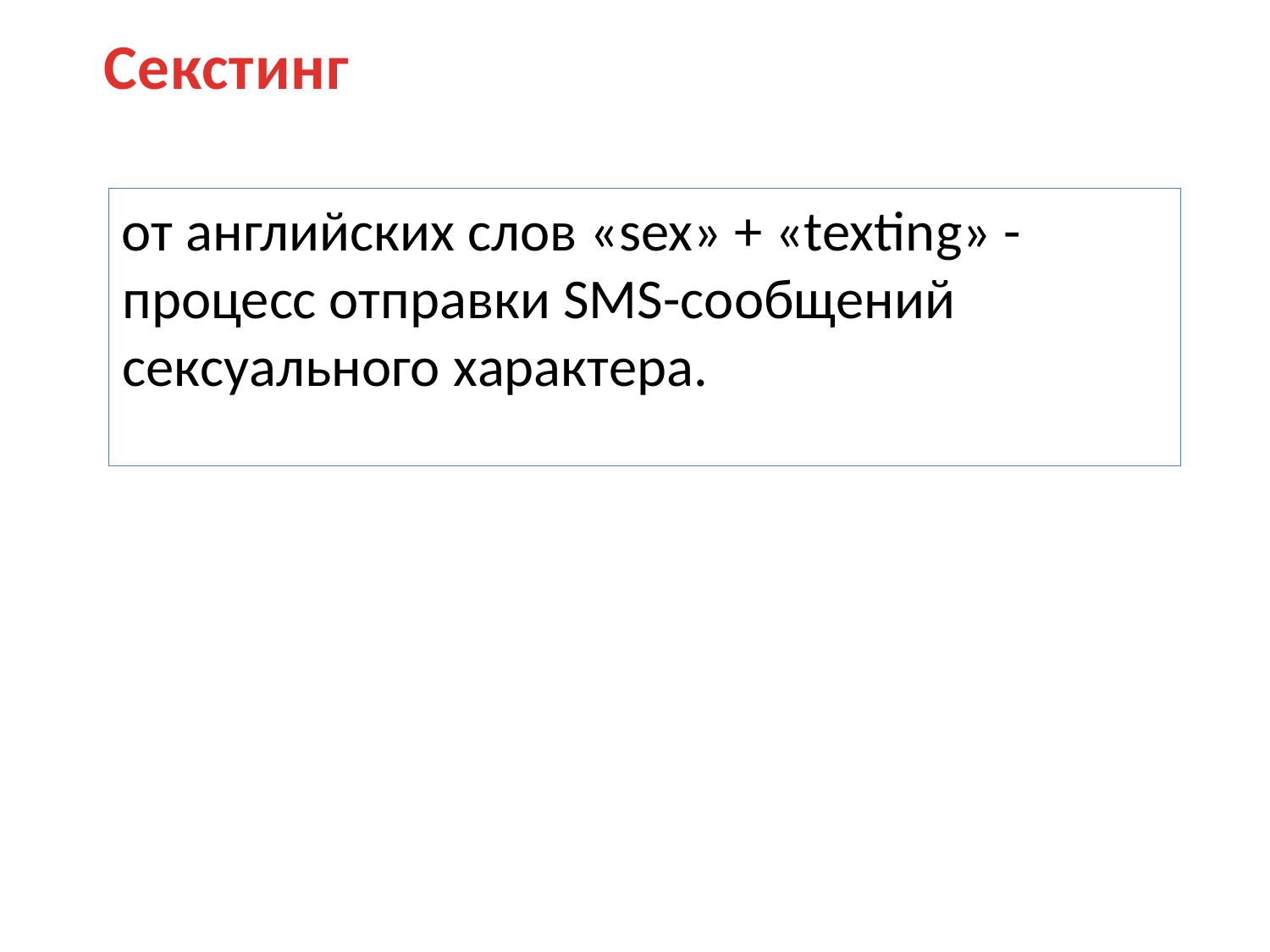

Секстинг
от английских слов «sex» + «texting» - процесс отправки SMS-сообщений сексуального характера.